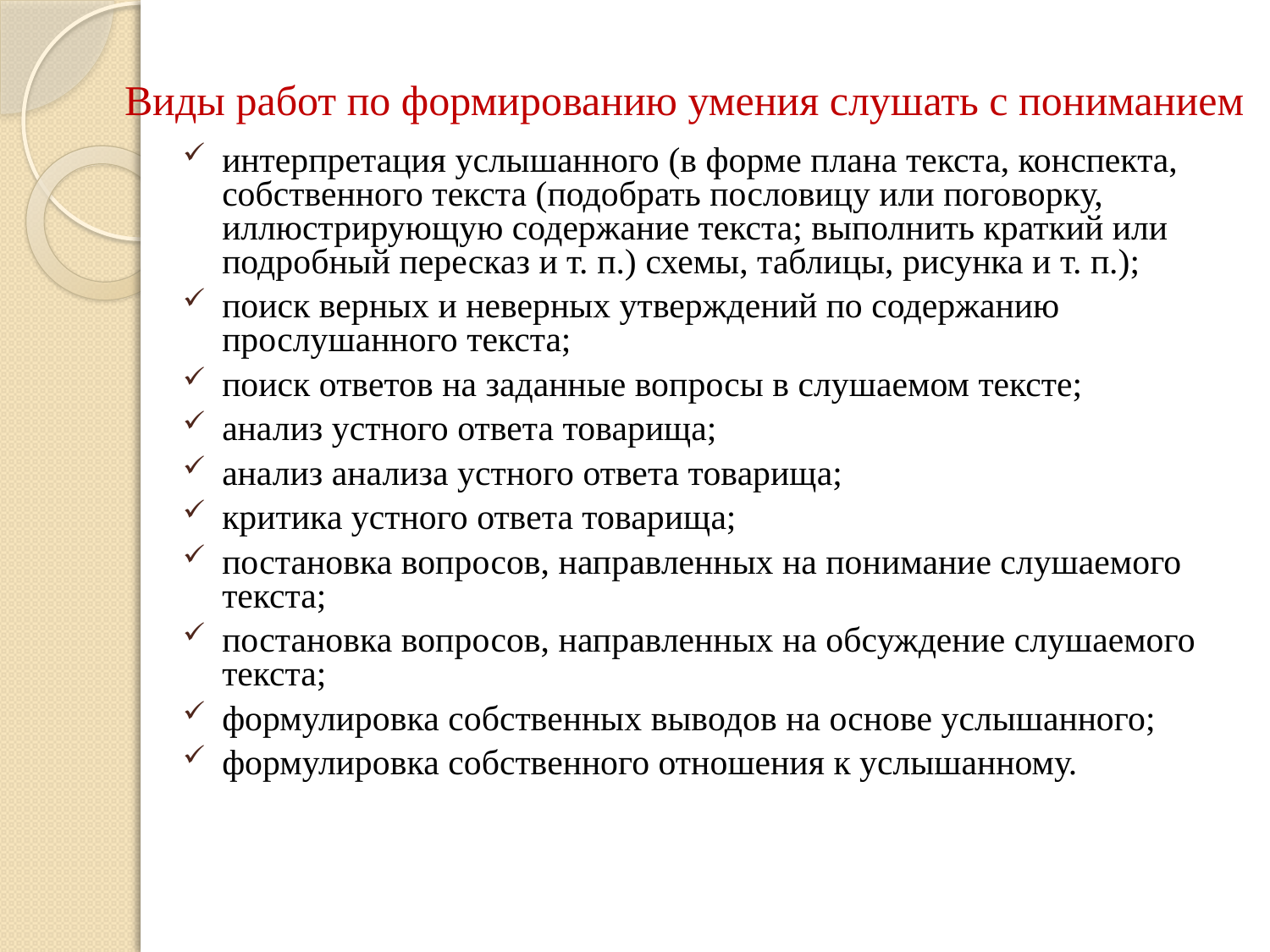

# Виды работ по формированию умения слушать с пониманием
интерпретация услышанного (в форме плана текста, конспекта, собственного текста (подобрать пословицу или поговорку, иллюстрирующую содержание текста; выполнить краткий или подробный пересказ и т. п.) схемы, таблицы, рисунка и т. п.);
поиск верных и неверных утверждений по содержанию прослушанного текста;
поиск ответов на заданные вопросы в слушаемом тексте;
анализ устного ответа товарища;
анализ анализа устного ответа товарища;
критика устного ответа товарища;
постановка вопросов, направленных на понимание слушаемого текста;
постановка вопросов, направленных на обсуждение слушаемого текста;
формулировка собственных выводов на основе услышанного;
формулировка собственного отношения к услышанному.